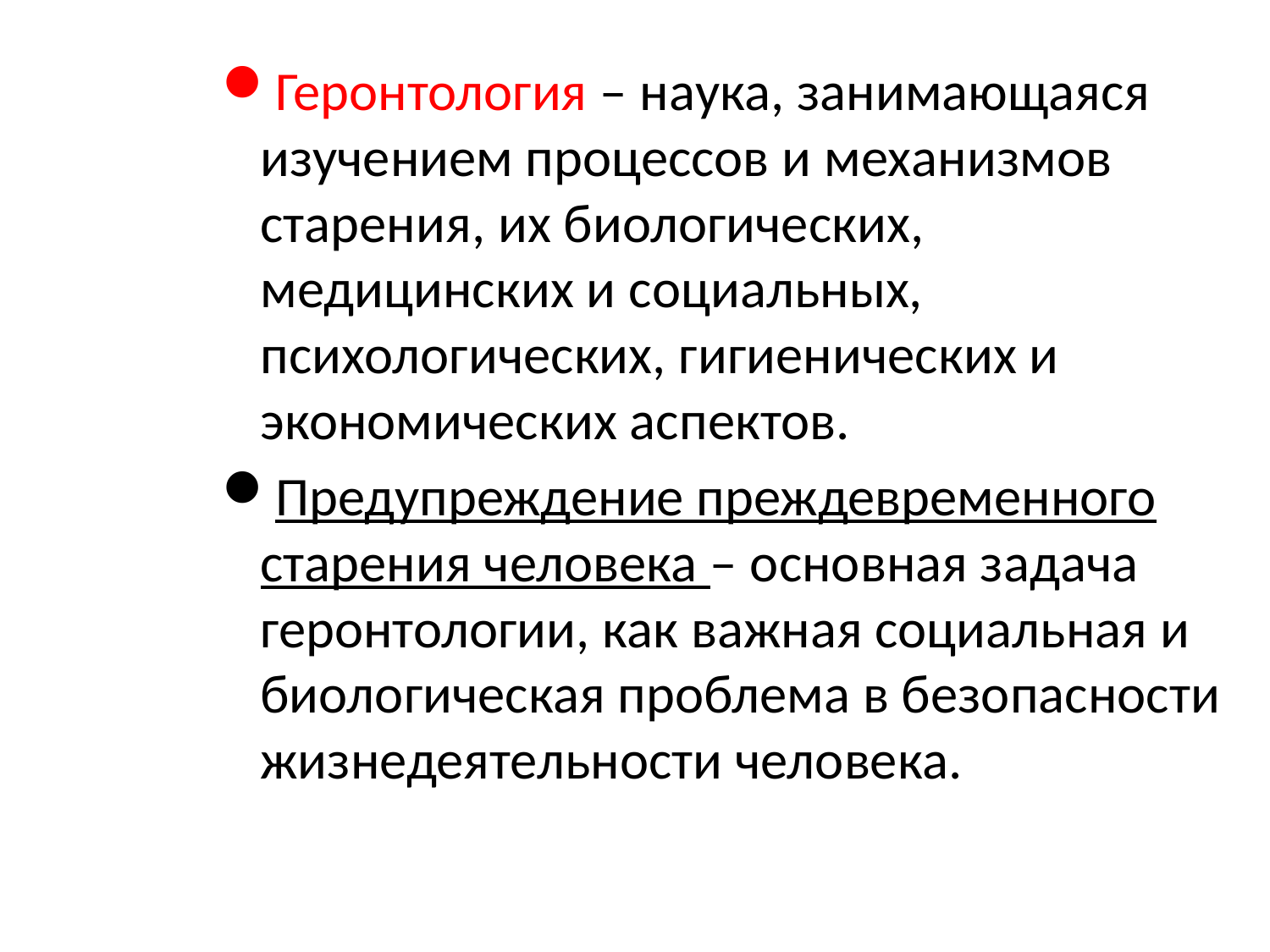

Геронтология – наука, занимающаяся изучением процессов и механизмов старения, их биологических, медицинских и социальных, психологических, гигиенических и экономических аспектов.
Предупреждение преждевременного старения человека – основная задача геронтологии, как важная социальная и биологическая проблема в безопасности жизнедеятельности человека.